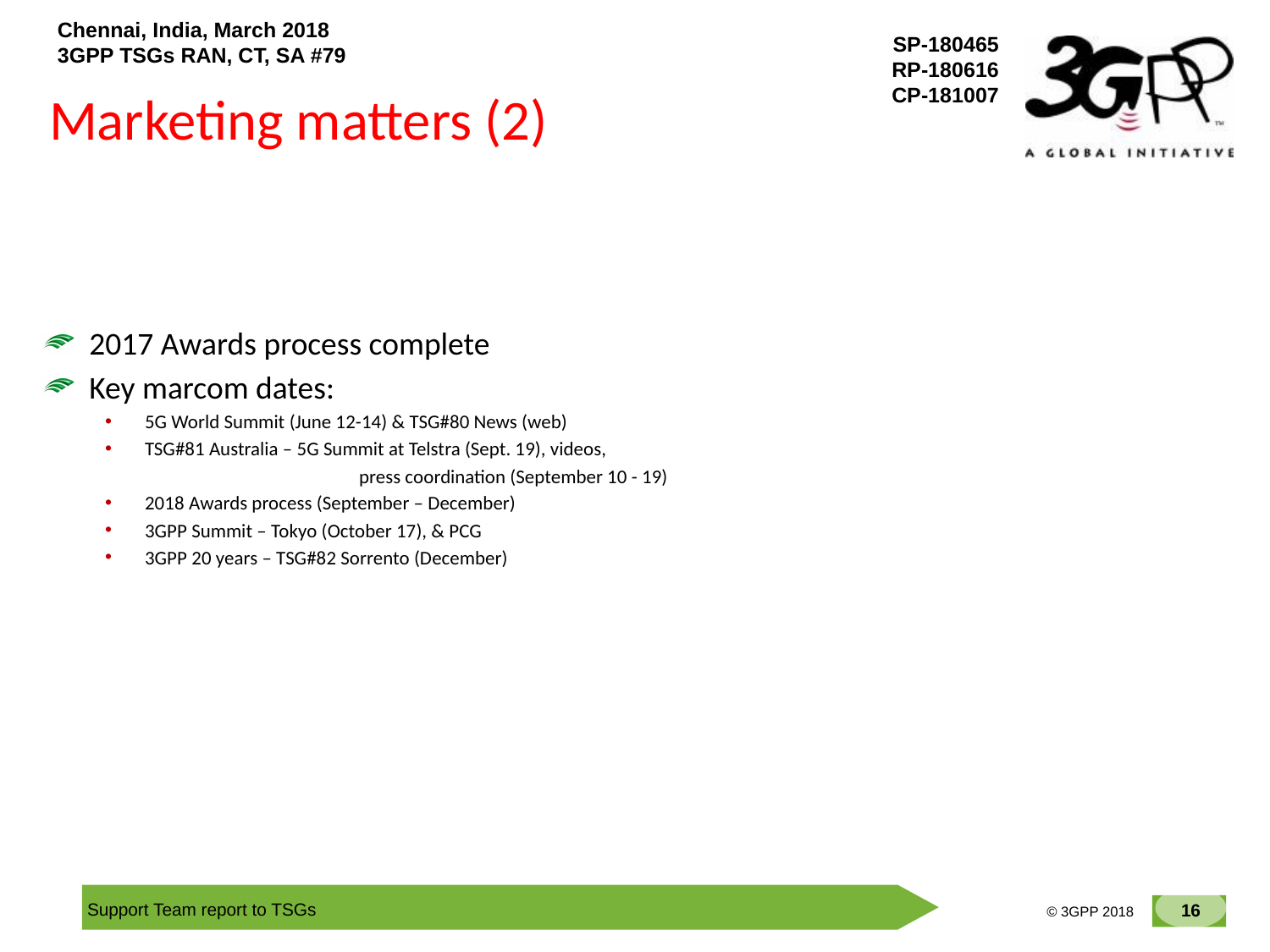

# Marketing matters (2)

2017 Awards process complete
Key marcom dates:
5G World Summit (June 12-14) & TSG#80 News (web)
TSG#81 Australia – 5G Summit at Telstra (Sept. 19), videos,
		press coordination (September 10 - 19)
2018 Awards process (September – December)
3GPP Summit – Tokyo (October 17), & PCG
3GPP 20 years – TSG#82 Sorrento (December)